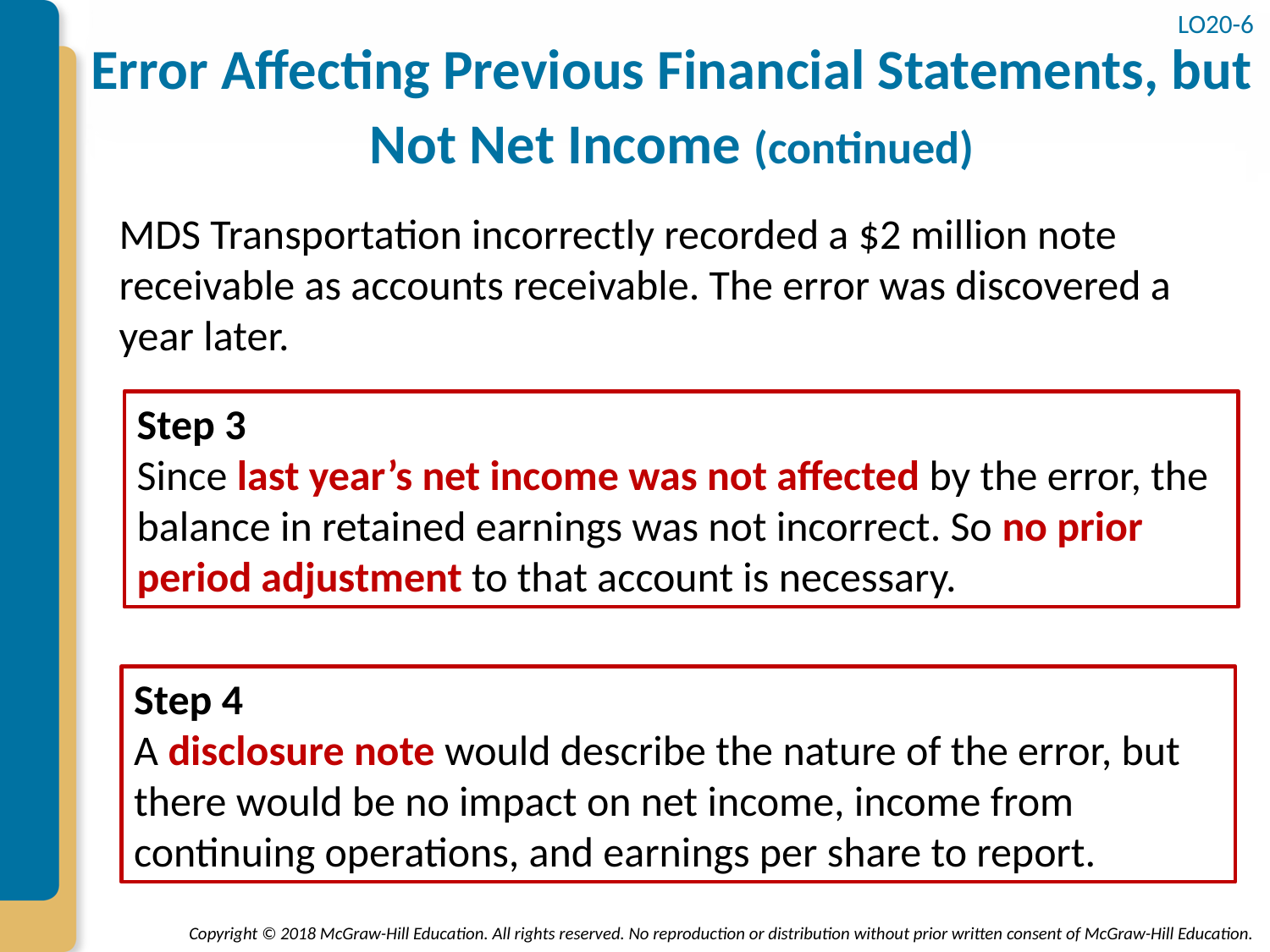

LO20-6
# Error Affecting Previous Financial Statements, but Not Net Income (continued)

MDS Transportation incorrectly recorded a $2 million note receivable as accounts receivable. The error was discovered a year later.
Step 3
Since last year’s net income was not affected by the error, the balance in retained earnings was not incorrect. So no prior period adjustment to that account is necessary.
Step 4
A disclosure note would describe the nature of the error, but there would be no impact on net income, income from continuing operations, and earnings per share to report.